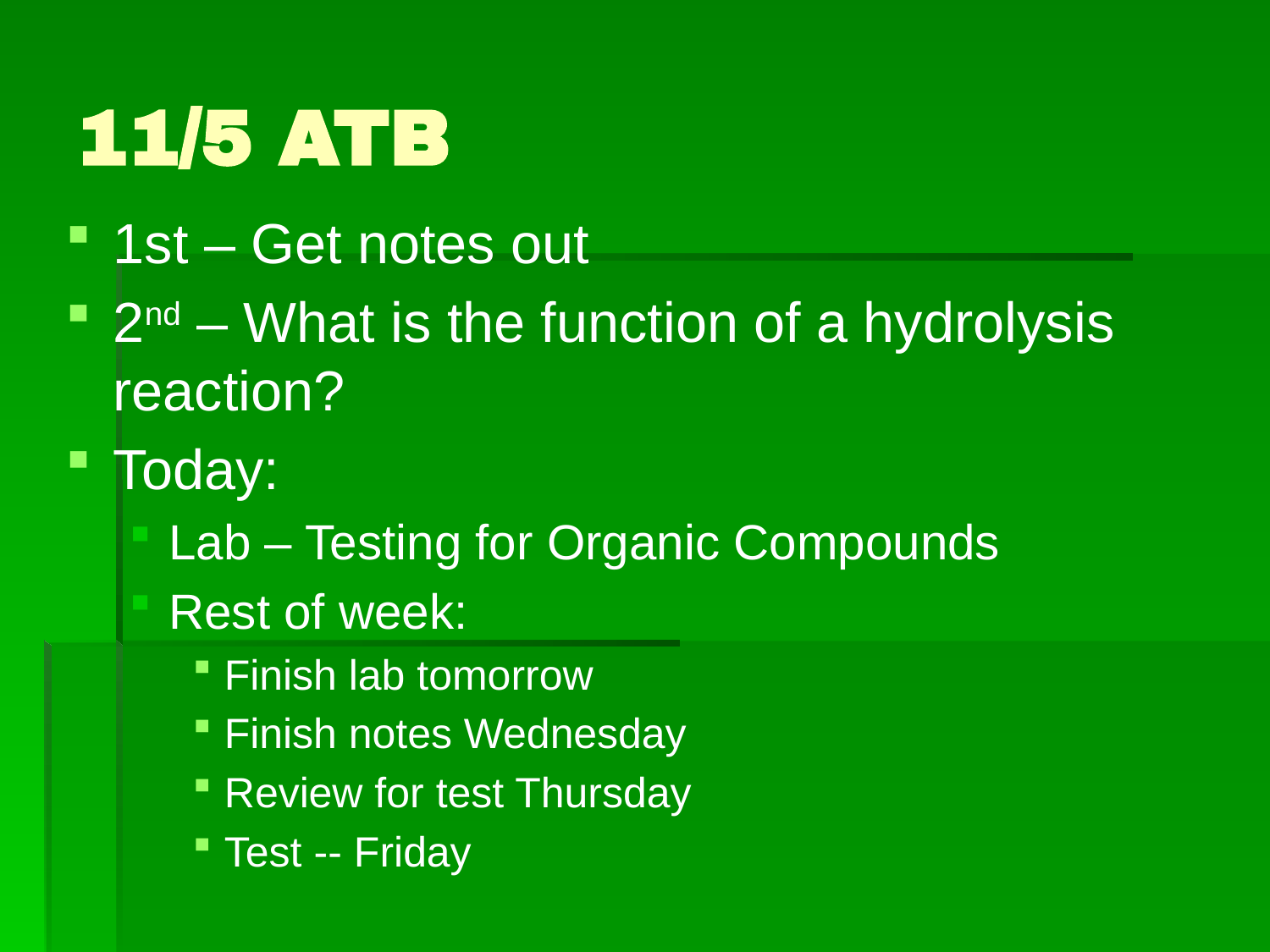

# 11/5 ATB
1st – Get notes out
2nd – What is the function of a hydrolysis reaction?
Today:
Lab – Testing for Organic Compounds
Rest of week:
Finish lab tomorrow
Finish notes Wednesday
Review for test Thursday
Test -- Friday